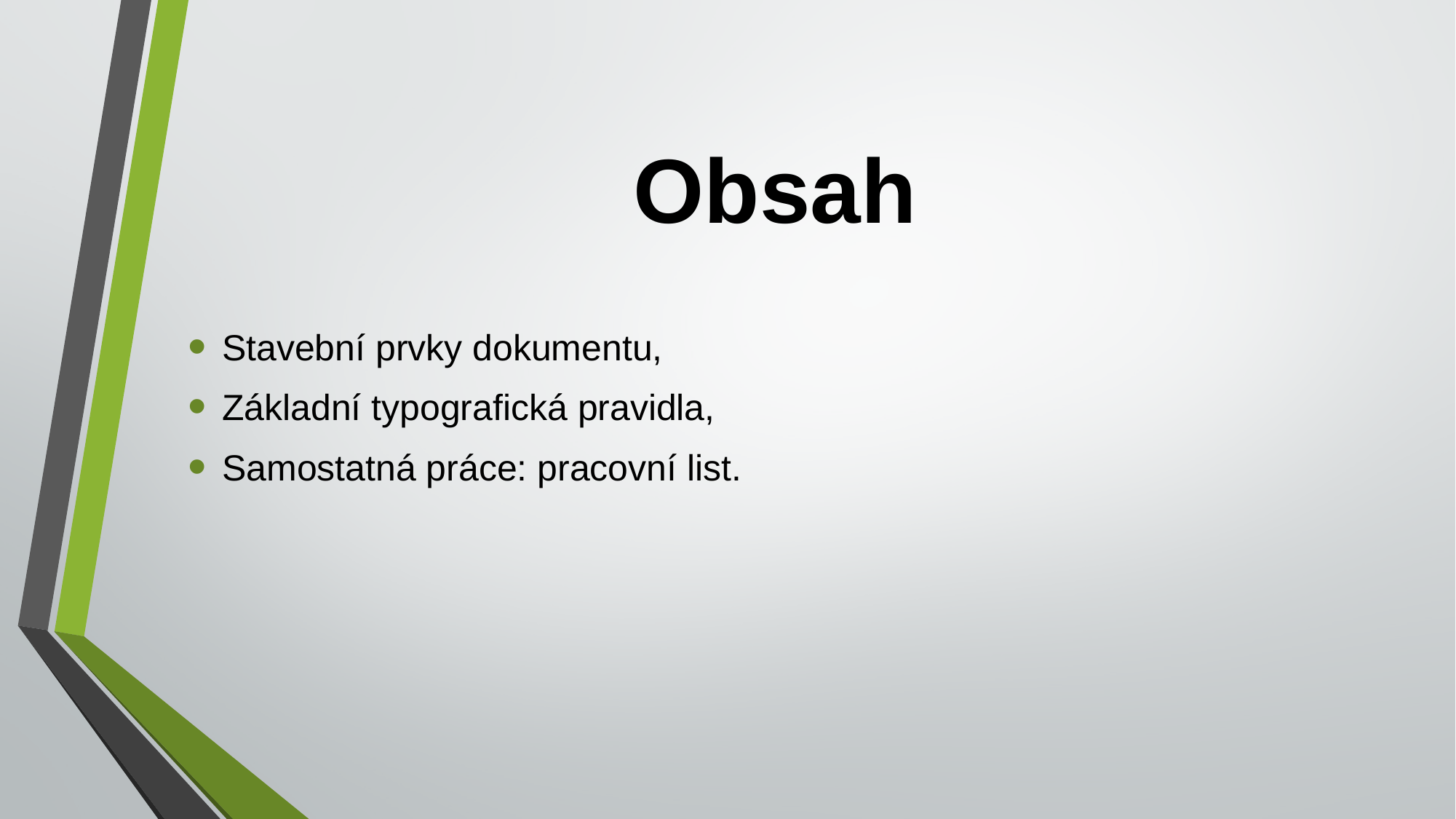

# Obsah
Stavební prvky dokumentu,
Základní typografická pravidla,
Samostatná práce: pracovní list.